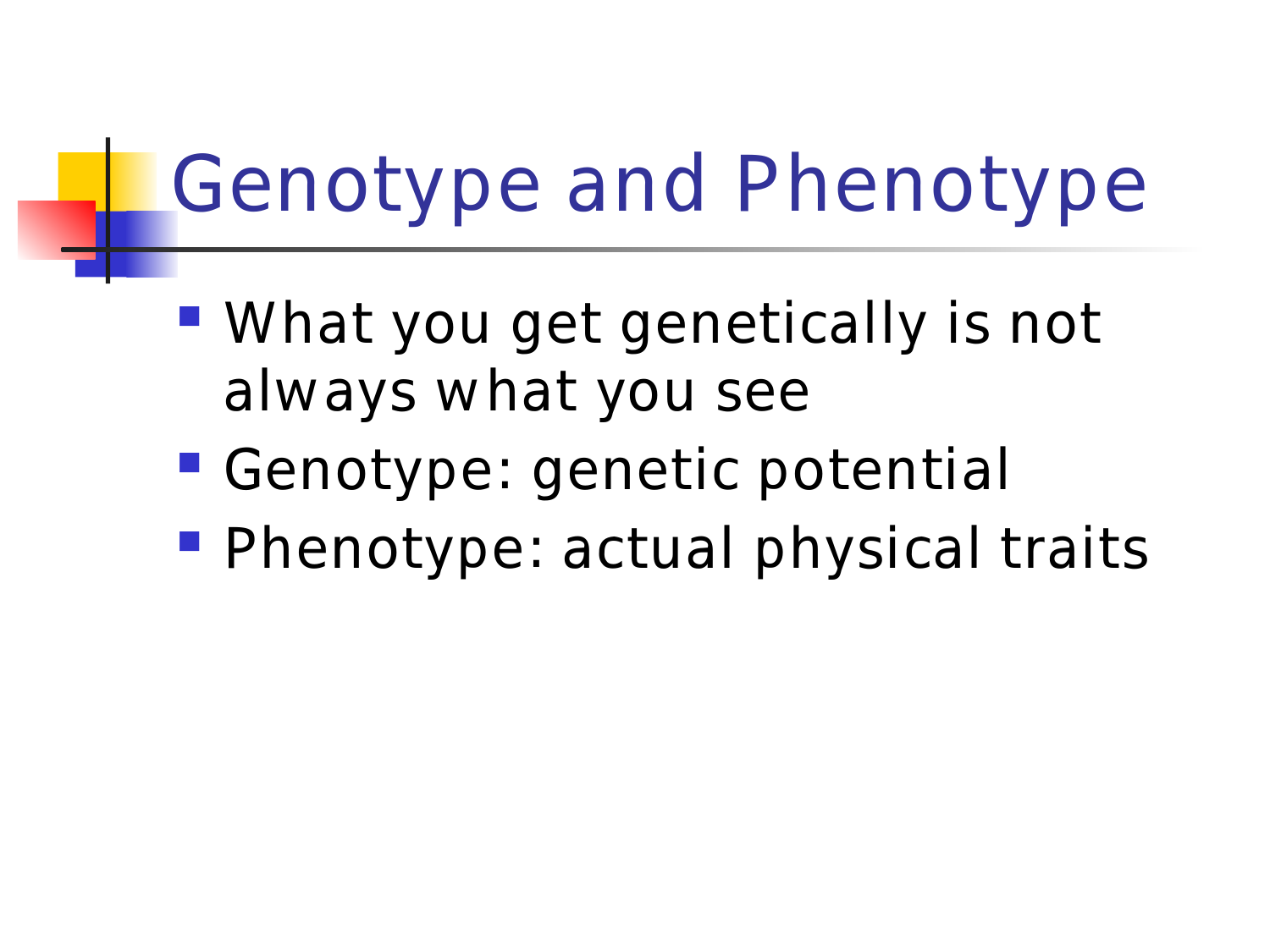

# Genotype and Phenotype
What you get genetically is not always what you see
Genotype: genetic potential
Phenotype: actual physical traits